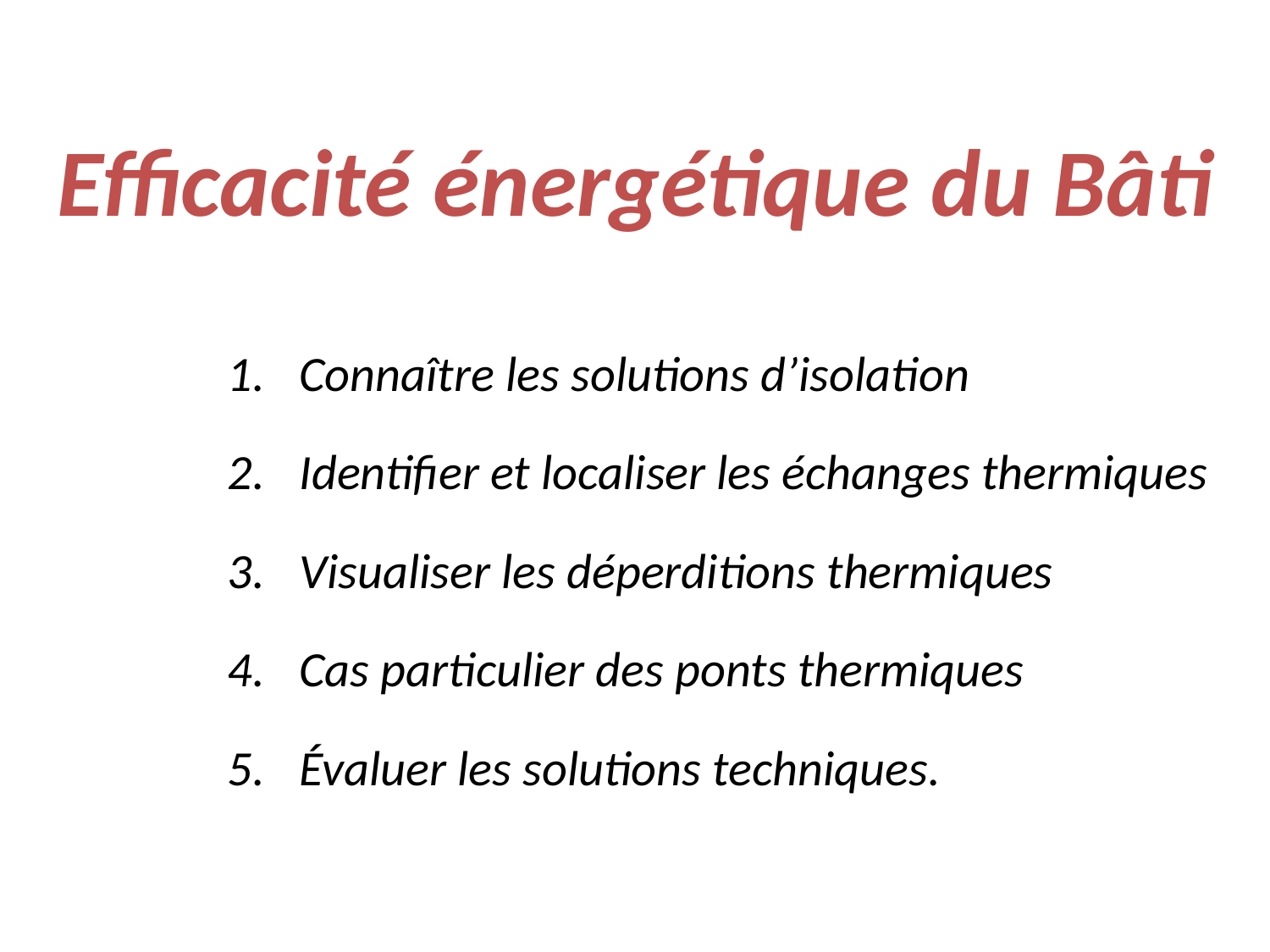

# Efficacité énergétique du Bâti
Connaître les solutions d’isolation
Identifier et localiser les échanges thermiques
Visualiser les déperditions thermiques
Cas particulier des ponts thermiques
Évaluer les solutions techniques.